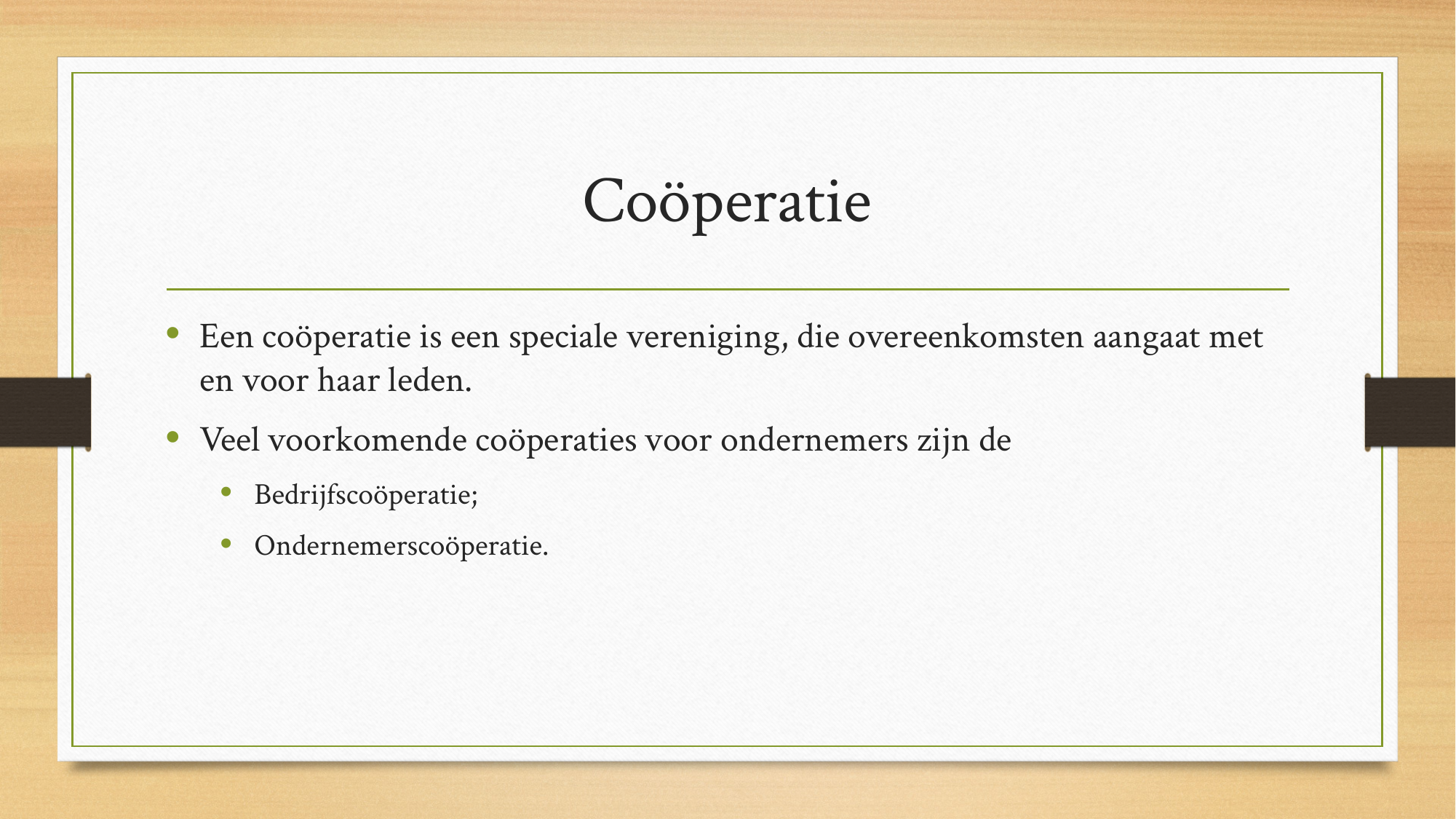

# Coöperatie
Een coöperatie is een speciale vereniging, die overeenkomsten aangaat met en voor haar leden.
Veel voorkomende coöperaties voor ondernemers zijn de
Bedrijfscoöperatie;
Ondernemerscoöperatie.